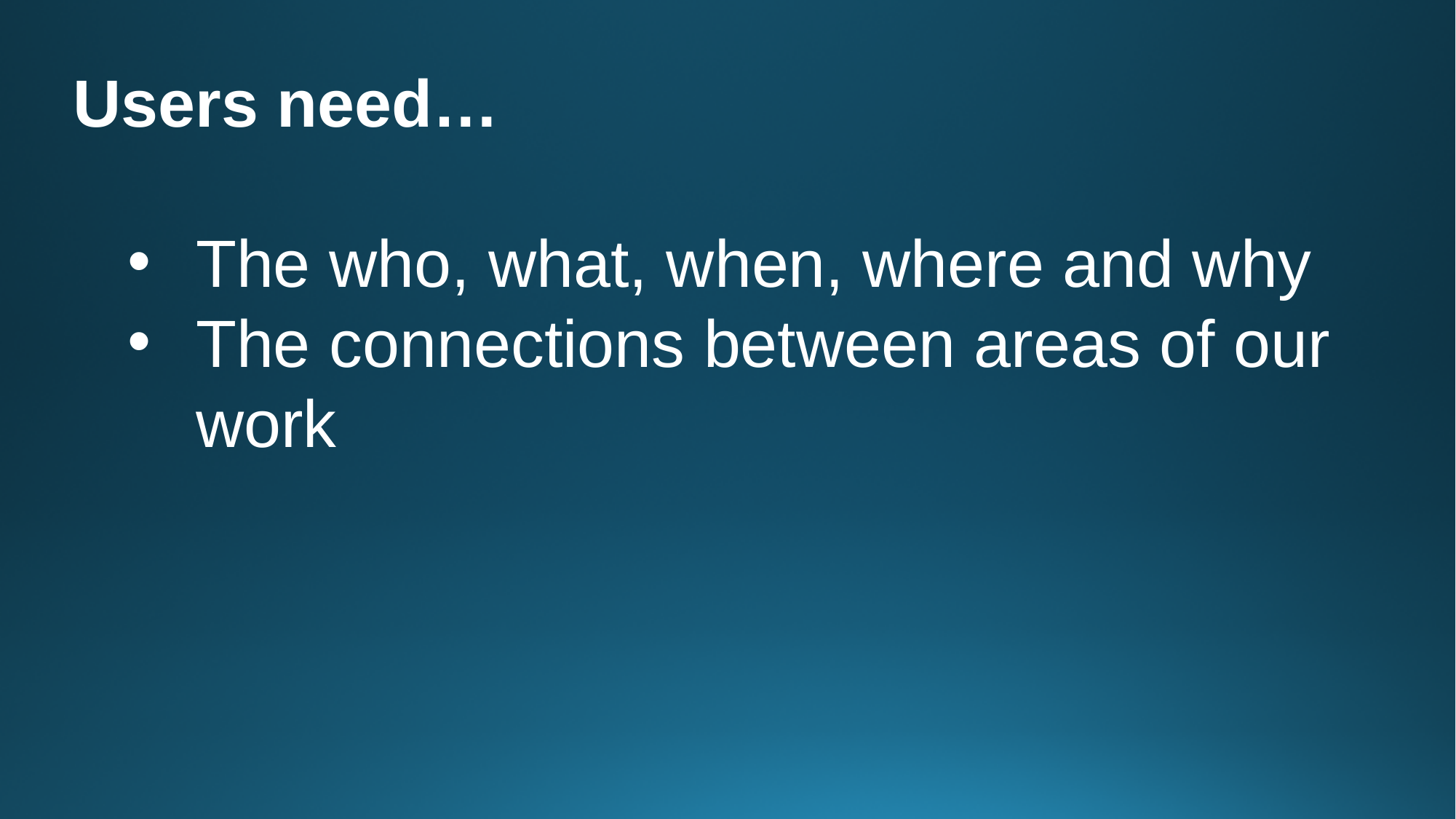

Users need…

The who, what, when, where and why
The connections between areas of our work